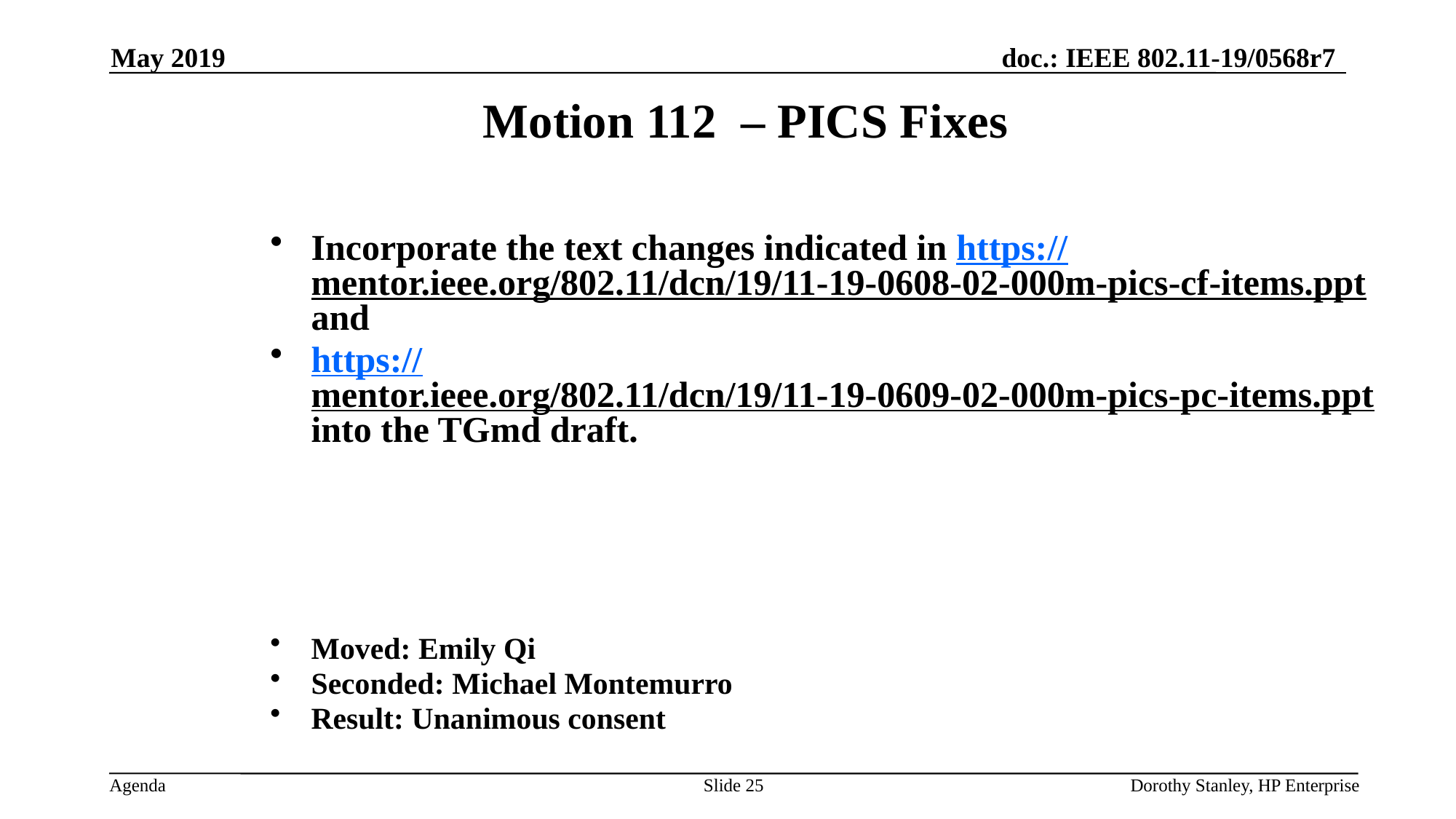

May 2019
Motion 112  – PICS Fixes

Incorporate the text changes indicated in https://mentor.ieee.org/802.11/dcn/19/11-19-0608-02-000m-pics-cf-items.ppt  and
https://mentor.ieee.org/802.11/dcn/19/11-19-0609-02-000m-pics-pc-items.ppt into the TGmd draft.

Moved: Emily Qi
Seconded: Michael Montemurro
Result: Unanimous consent

Slide 25
Dorothy Stanley, HP Enterprise